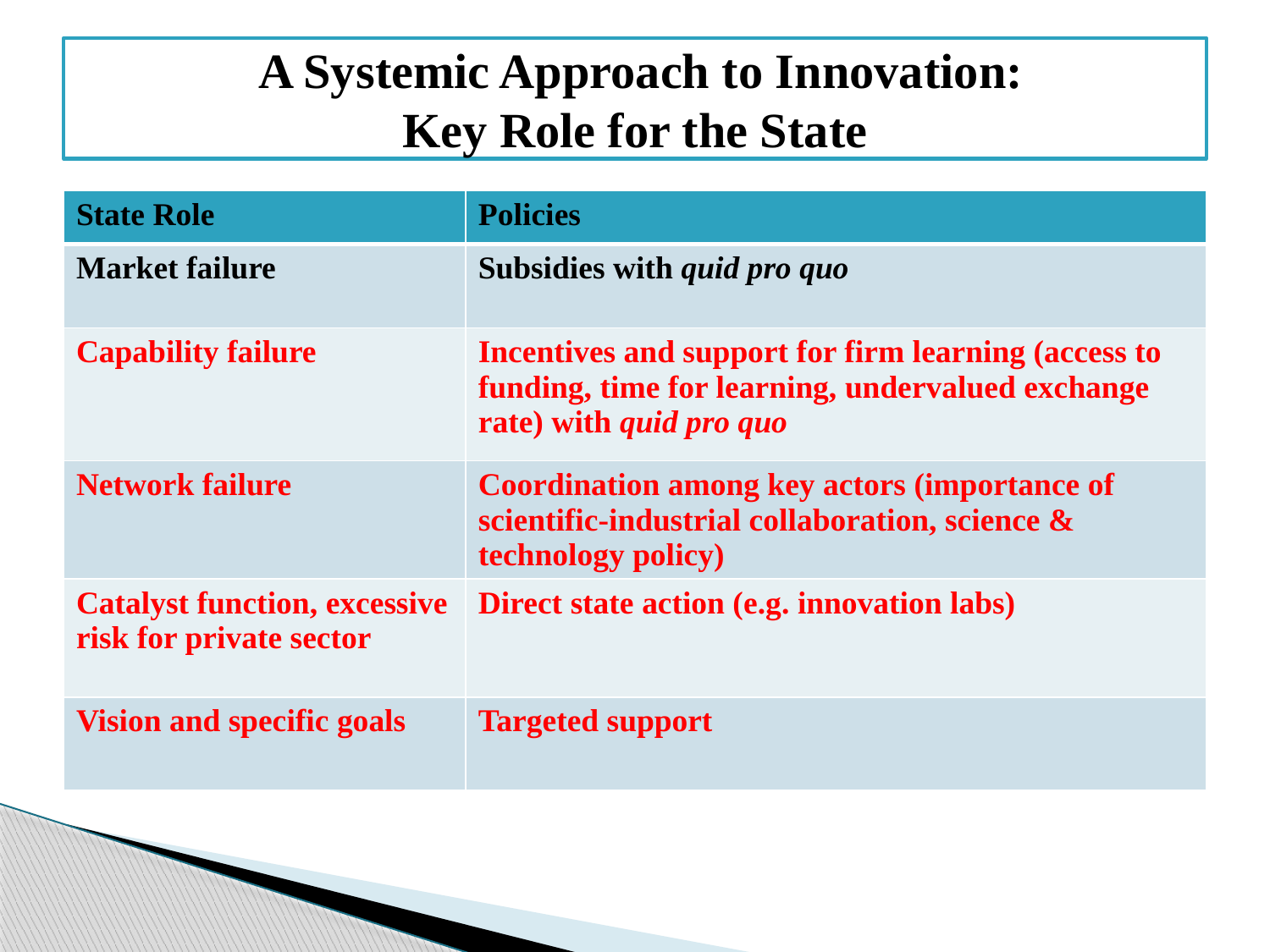

# A Systemic Approach to Innovation: Key Role for the State
| State Role | Policies |
| --- | --- |
| Market failure | Subsidies with quid pro quo |
| Capability failure | Incentives and support for firm learning (access to funding, time for learning, undervalued exchange rate) with quid pro quo |
| Network failure | Coordination among key actors (importance of scientific-industrial collaboration, science & technology policy) |
| Catalyst function, excessive risk for private sector | Direct state action (e.g. innovation labs) |
| Vision and specific goals | Targeted support |